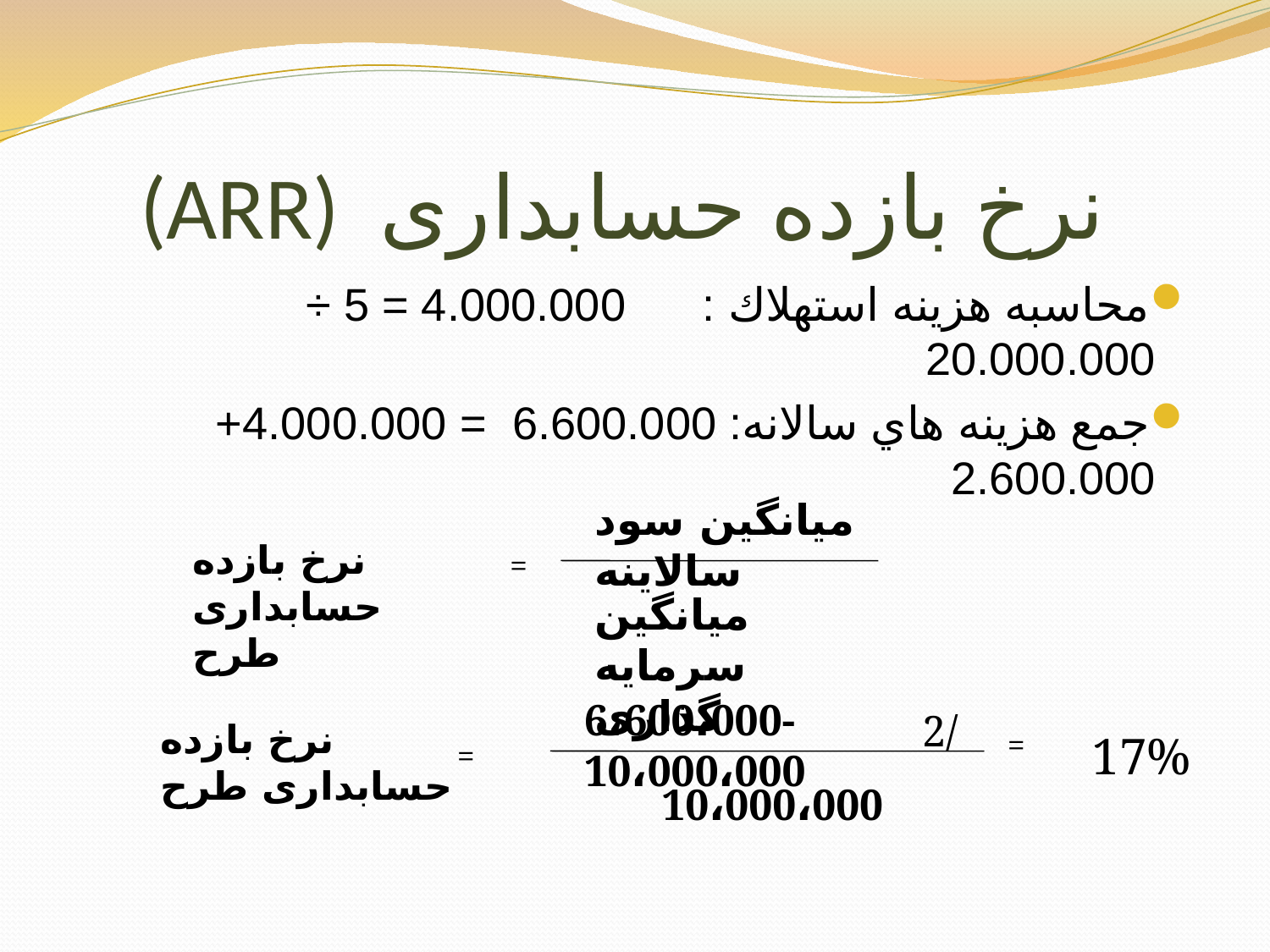

# (ARR)  نرخ بازده حسابداری
محاسبه هزينه استهلاك :      4.000.000 = 5 ÷  20.000.000
جمع هزينه هاي سالانه: 6.600.000  = 4.000.000+ 2.600.000
میانگین سود سالاینه
نرخ بازده حسابداری طرح
=
میانگین سرمایه گذاری
6،600،000-10،000،000
2/
نرخ بازده حسابداری طرح
=
17%
=
10،000،000